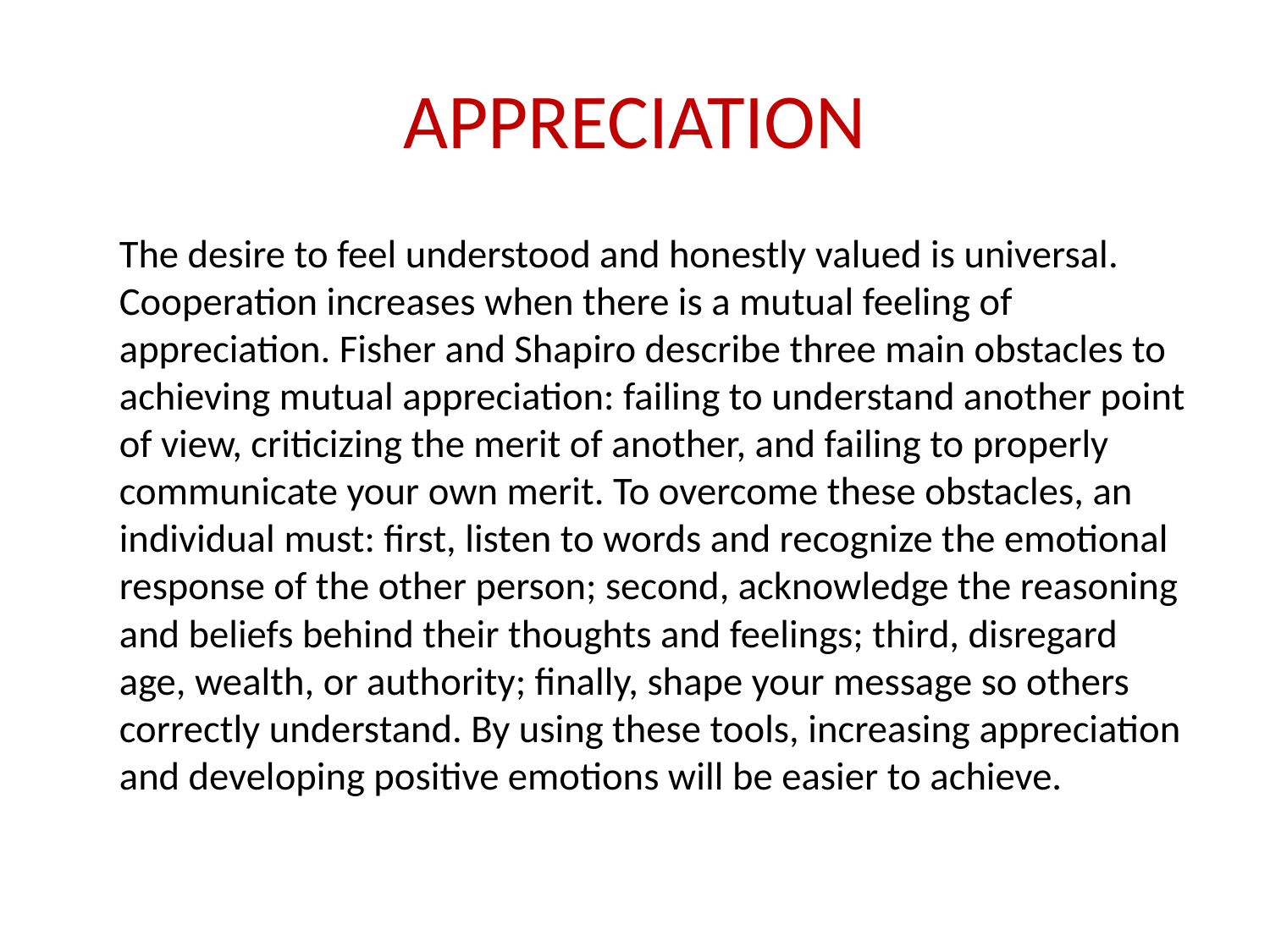

# APPRECIATION
	The desire to feel understood and honestly valued is universal. Cooperation increases when there is a mutual feeling of appreciation. Fisher and Shapiro describe three main obstacles to achieving mutual appreciation: failing to understand another point of view, criticizing the merit of another, and failing to properly communicate your own merit. To overcome these obstacles, an individual must: first, listen to words and recognize the emotional response of the other person; second, acknowledge the reasoning and beliefs behind their thoughts and feelings; third, disregard age, wealth, or authority; finally, shape your message so others correctly understand. By using these tools, increasing appreciation and developing positive emotions will be easier to achieve.